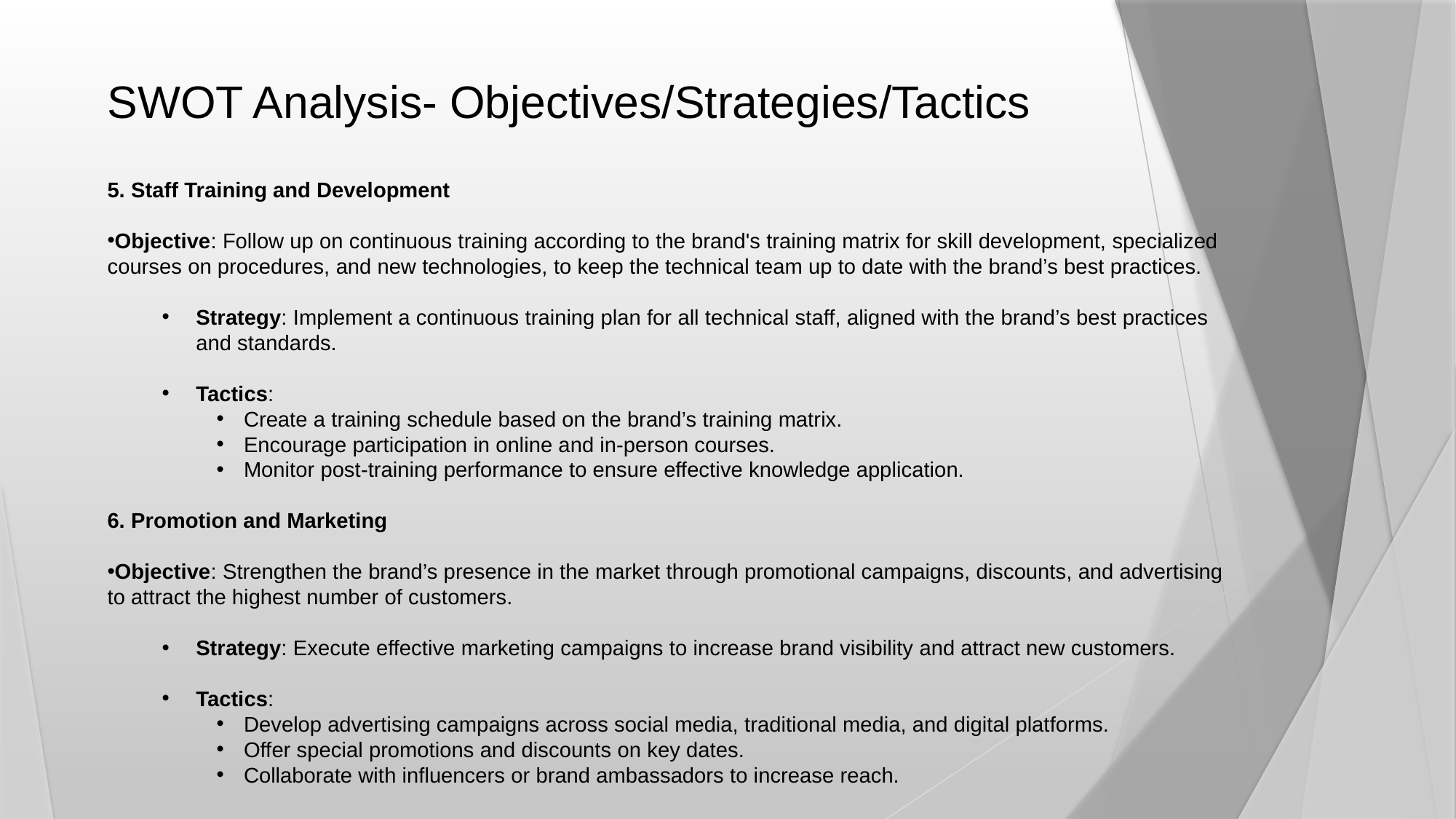

SWOT Analysis- Objectives/Strategies/Tactics
5. Staff Training and Development

Objective: Follow up on continuous training according to the brand's training matrix for skill development, specialized courses on procedures, and new technologies, to keep the technical team up to date with the brand’s best practices.

Strategy: Implement a continuous training plan for all technical staff, aligned with the brand’s best practices and standards.

Tactics:
Create a training schedule based on the brand’s training matrix.
Encourage participation in online and in-person courses.
Monitor post-training performance to ensure effective knowledge application.

6. Promotion and Marketing

Objective: Strengthen the brand’s presence in the market through promotional campaigns, discounts, and advertising to attract the highest number of customers.

Strategy: Execute effective marketing campaigns to increase brand visibility and attract new customers.

Tactics:
Develop advertising campaigns across social media, traditional media, and digital platforms.
Offer special promotions and discounts on key dates.
Collaborate with influencers or brand ambassadors to increase reach.